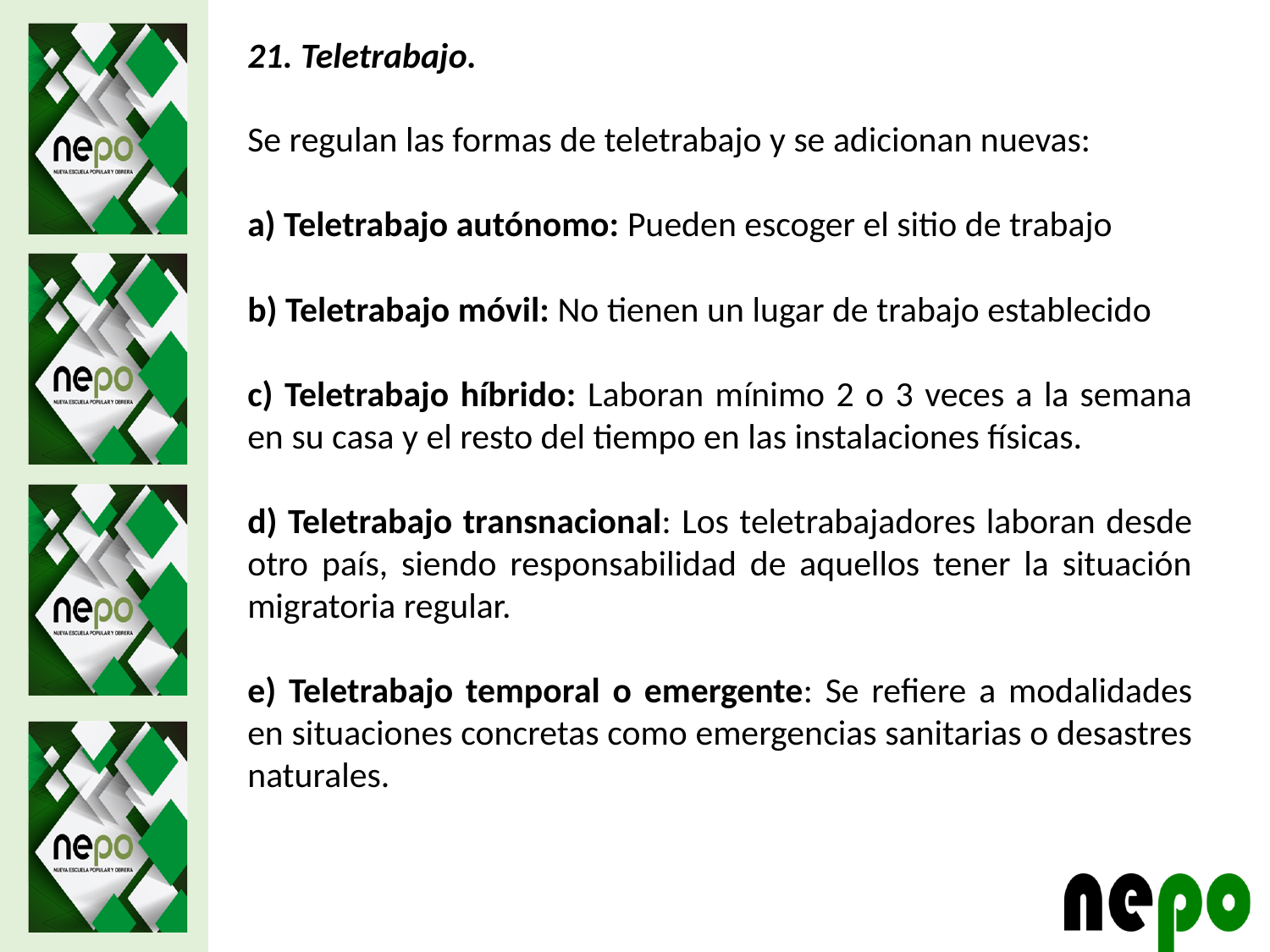

21. Teletrabajo.

Se regulan las formas de teletrabajo y se adicionan nuevas:

a) Teletrabajo autónomo: Pueden escoger el sitio de trabajo

b) Teletrabajo móvil: No tienen un lugar de trabajo establecido

c) Teletrabajo híbrido: Laboran mínimo 2 o 3 veces a la semana en su casa y el resto del tiempo en las instalaciones físicas.

d) Teletrabajo transnacional: Los teletrabajadores laboran desde otro país, siendo responsabilidad de aquellos tener la situación migratoria regular.

e) Teletrabajo temporal o emergente: Se refiere a modalidades en situaciones concretas como emergencias sanitarias o desastres naturales.